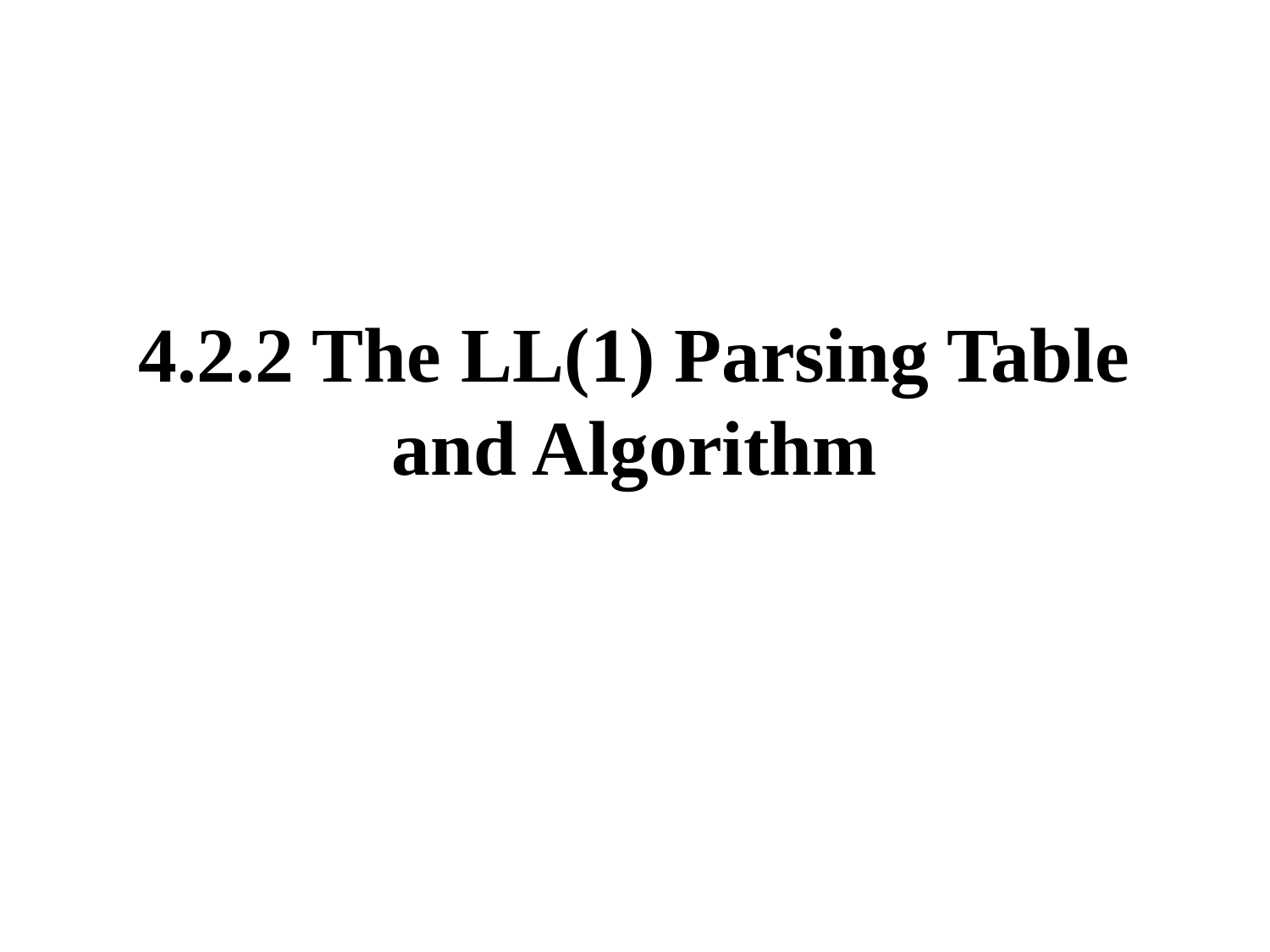

# 4.2.2 The LL(1) Parsing Table and Algorithm